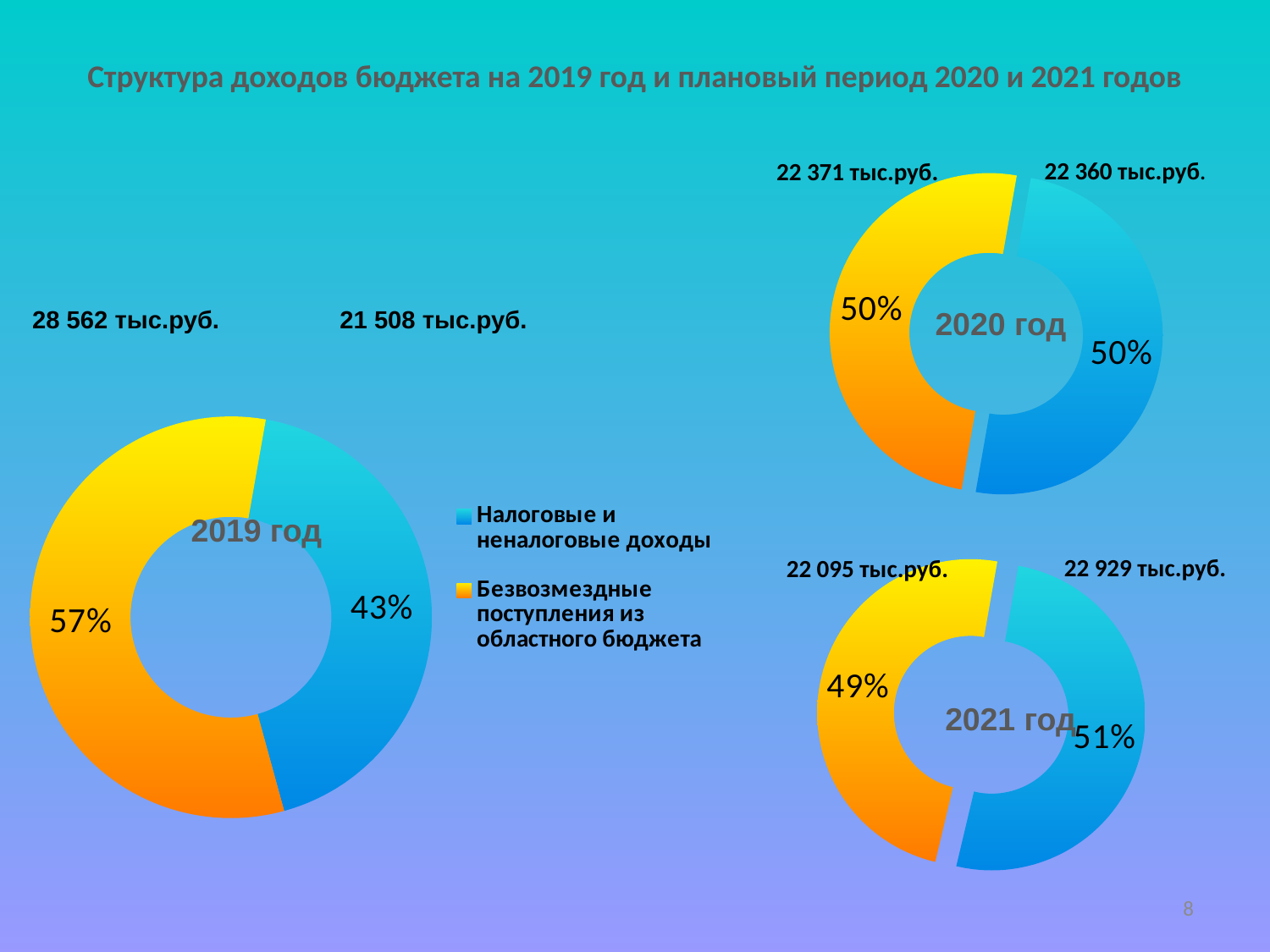

# Структура доходов бюджета на 2019 год и плановый период 2020 и 2021 годов

### Chart

| Category | 2020 год |
|---|---|
| Налоговые и неналоговые доходы | 22360.0 |
| Безвозмездные поступления из областного бюджета | 22371.0 |
22 360 тыс.руб.
22 371 тыс.руб.

### Chart

| Category | 2018 год |
|---|---|
| Налоговые и неналоговые доходы | 21508.0 |
| Безвозмездные поступления из областного бюджета | 28562.0 |
28 562 тыс.руб.
21 508 тыс.руб.
2020 год
2019 год

### Chart

| Category | 2021 год |
|---|---|
| Налоговые и неналоговые доходы | 22929.0 |
| Безвозмездные поступления из областного бюджета | 22095.0 |
22 929 тыс.руб.
22 095 тыс.руб.
2021 год
8